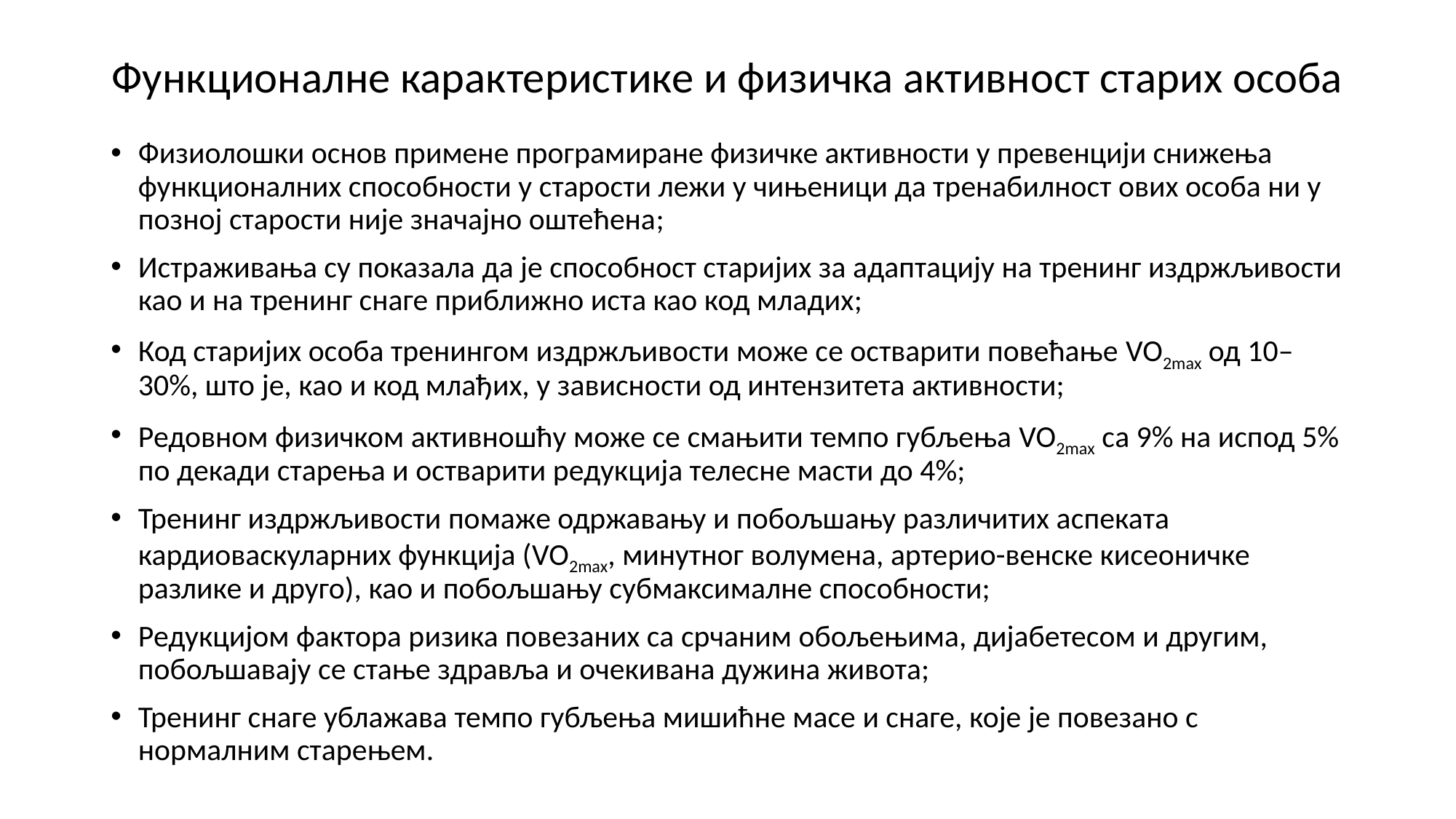

# Функционалне карактеристике и физичка активност старих особа
Физиолошки основ примене програмиране физичке активности у превенцији снижења функционалних способности у старости лежи у чињеници да тренабилност ових особа ни у позној старости није значајно оштећена;
Истраживања су показала да је способност старијих за адаптацију на тренинг издржљивости као и на тренинг снаге приближно иста као код младих;
Код старијих особа тренингом издржљивости може се остварити повећање VO2max од 10–30%, што је, као и код млађих, у зависности од интензитета активности;
Редовном физичком активношћу може се смањити темпо губљења VO2max са 9% на испод 5% по декади старења и остварити редукција телесне масти до 4%;
Тренинг издржљивости помаже одржавању и побољшању различитих аспеката кардиоваскуларних функција (VO2max, минутног волумена, артерио-венске кисеоничке разлике и друго), као и побољшању субмаксималне способности;
Редукцијом фактора ризика повезаних са срчаним обољењима, дијабетесом и другим, побољшавају се стање здравља и очекивана дужина живота;
Тренинг снаге ублажава темпо губљења мишићне масе и снаге, које је повезано с нормалним старењем.